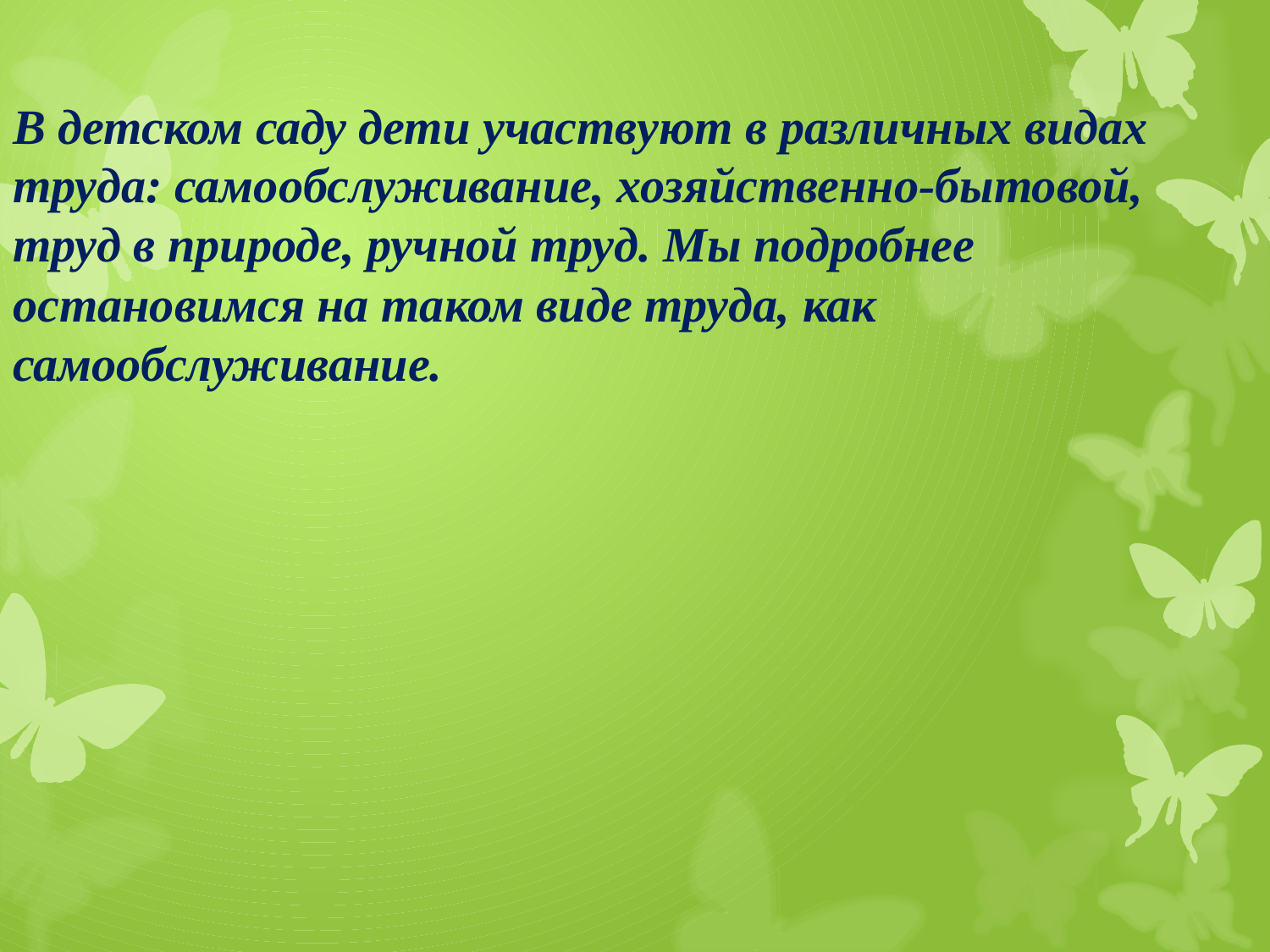

В детском саду дети участвуют в различных видах труда: самообслуживание, хозяйственно-бытовой, труд в природе, ручной труд. Мы подробнее остановимся на таком виде труда, как самообслуживание.